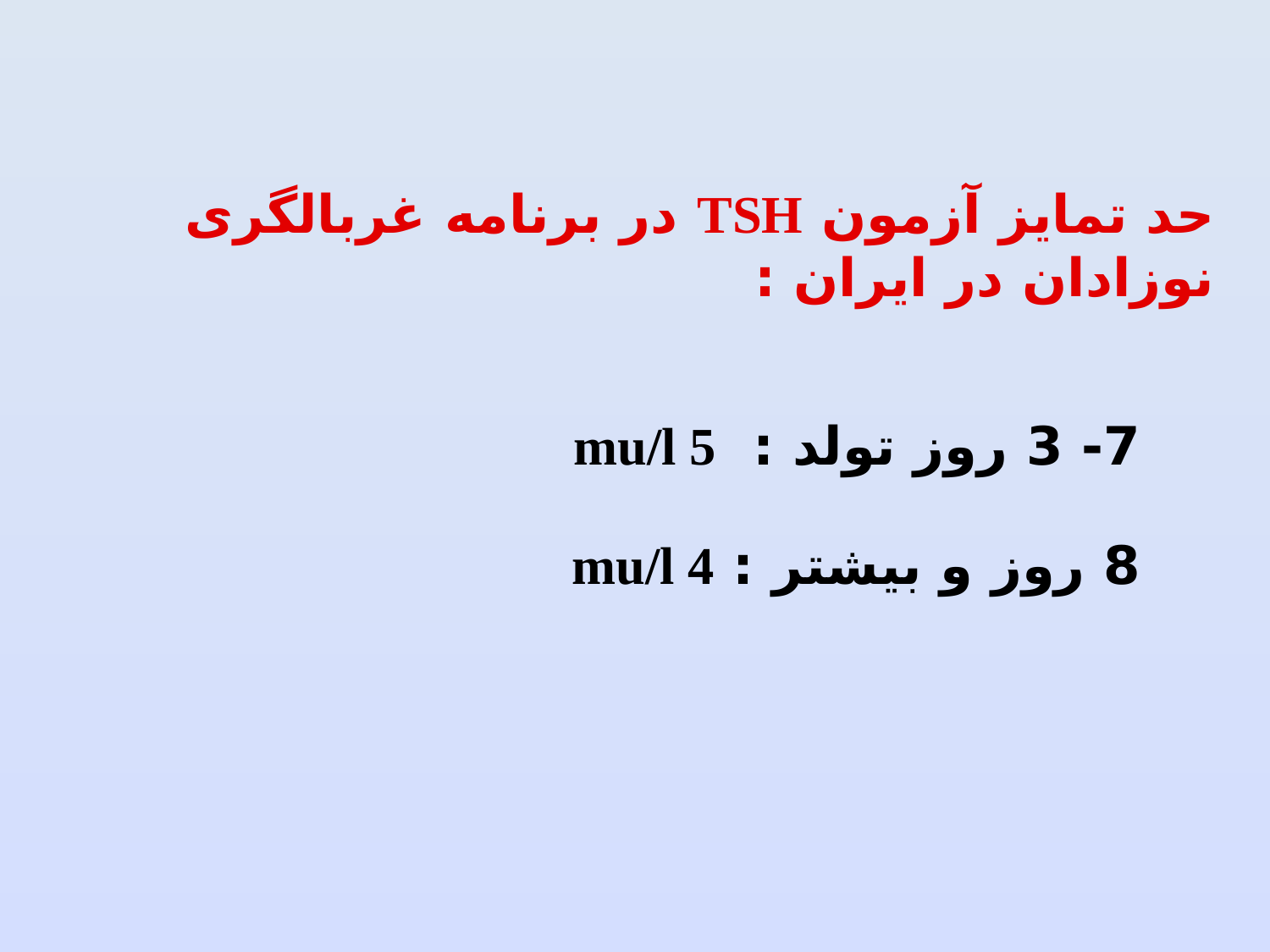

# حد تمایز آزمون TSH در برنامه غربالگری نوزادان در ایران :
7- 3 روز تولد :  mu/l 5
8 روز و بیشتر : mu/l 4